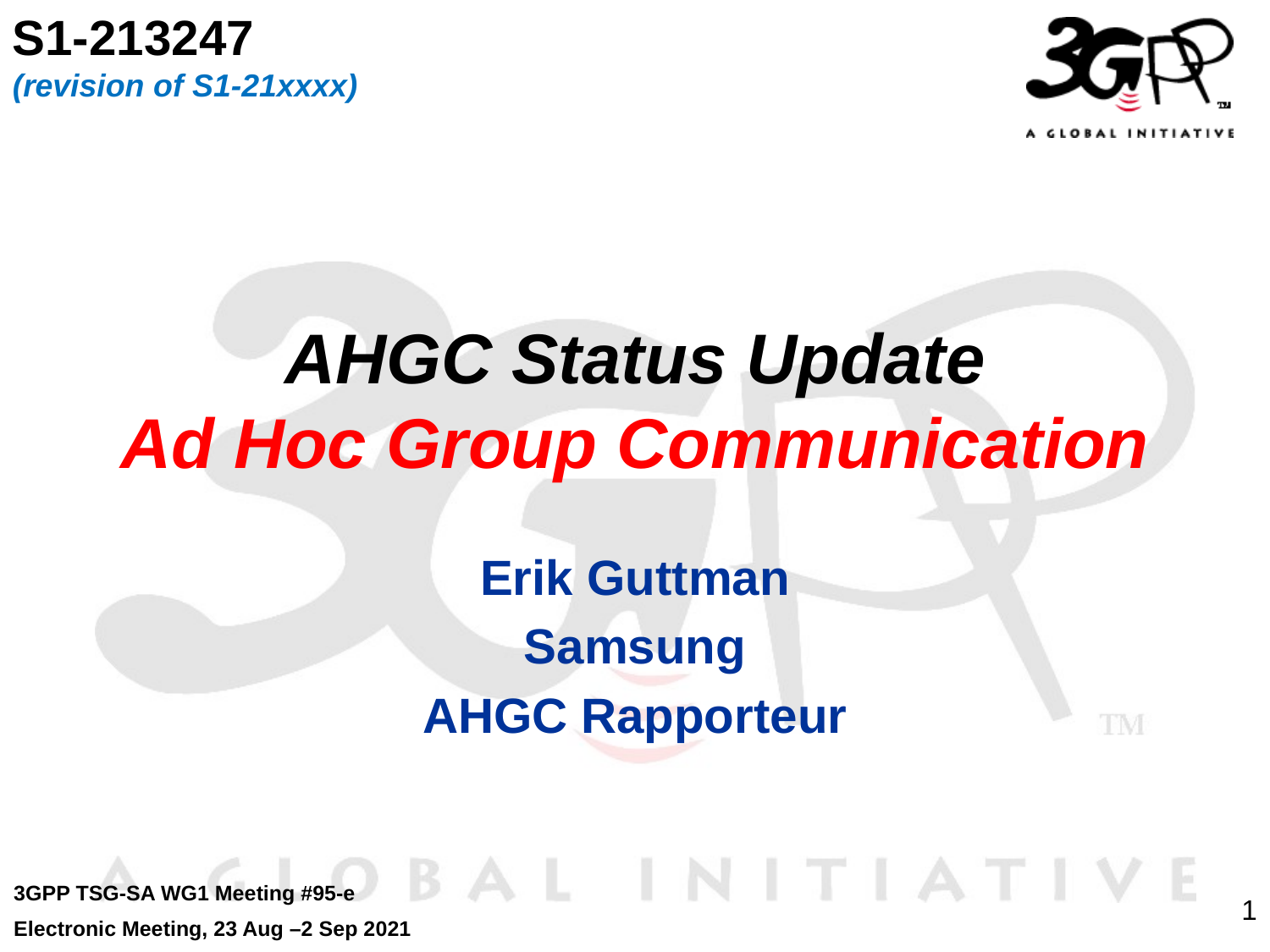

S1-213247
(revision of S1-21xxxx)
# AHGC Status Update Ad Hoc Group Communication
Erik Guttman
Samsung
AHGC Rapporteur
3GPP TSG-SA WG1 Meeting #95-e
Electronic Meeting, 23 Aug –2 Sep 2021
1